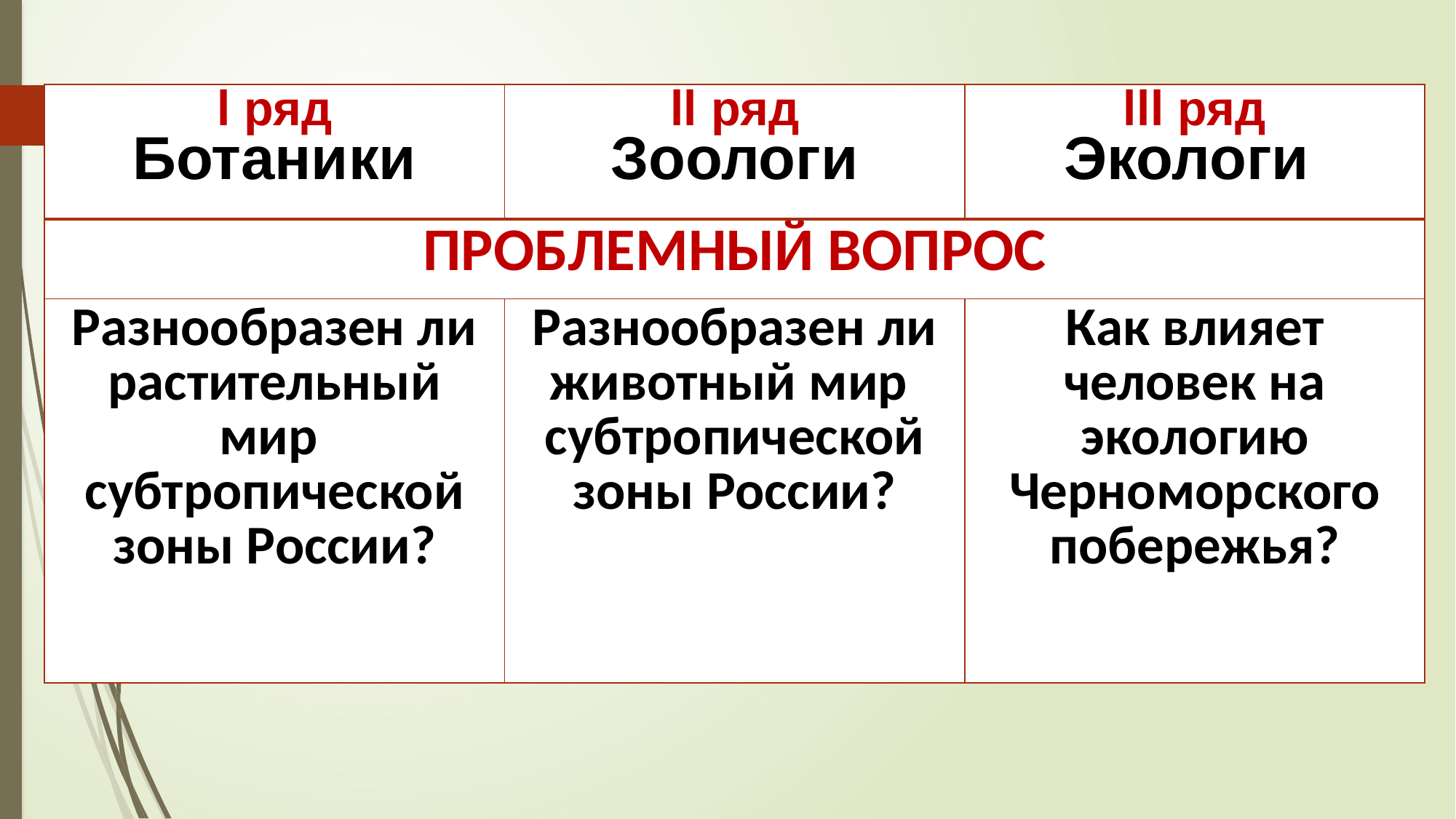

| I ряд Ботаники | II ряд Зоологи | III ряд Экологи |
| --- | --- | --- |
| ПРОБЛЕМНЫЙ ВОПРОС |  |  |
| Разнообразен ли растительный мир субтропической зоны России? | Разнообразен ли животный мир субтропической зоны России? | Как влияет человек на экологию Черноморского побережья? |